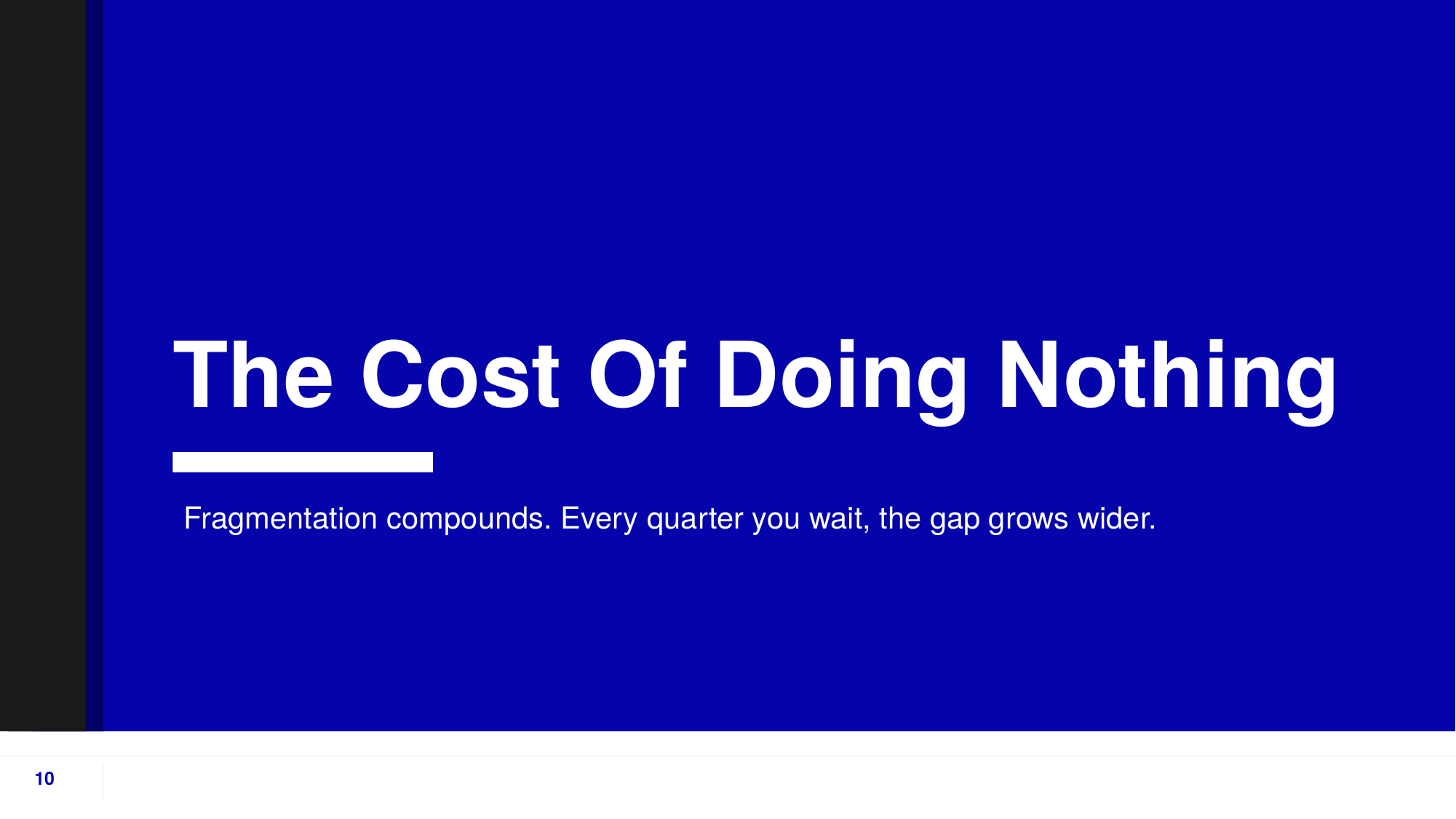

# The Cost Of Doing Nothing
Fragmentation compounds. Every quarter you wait, the gap grows wider.
10